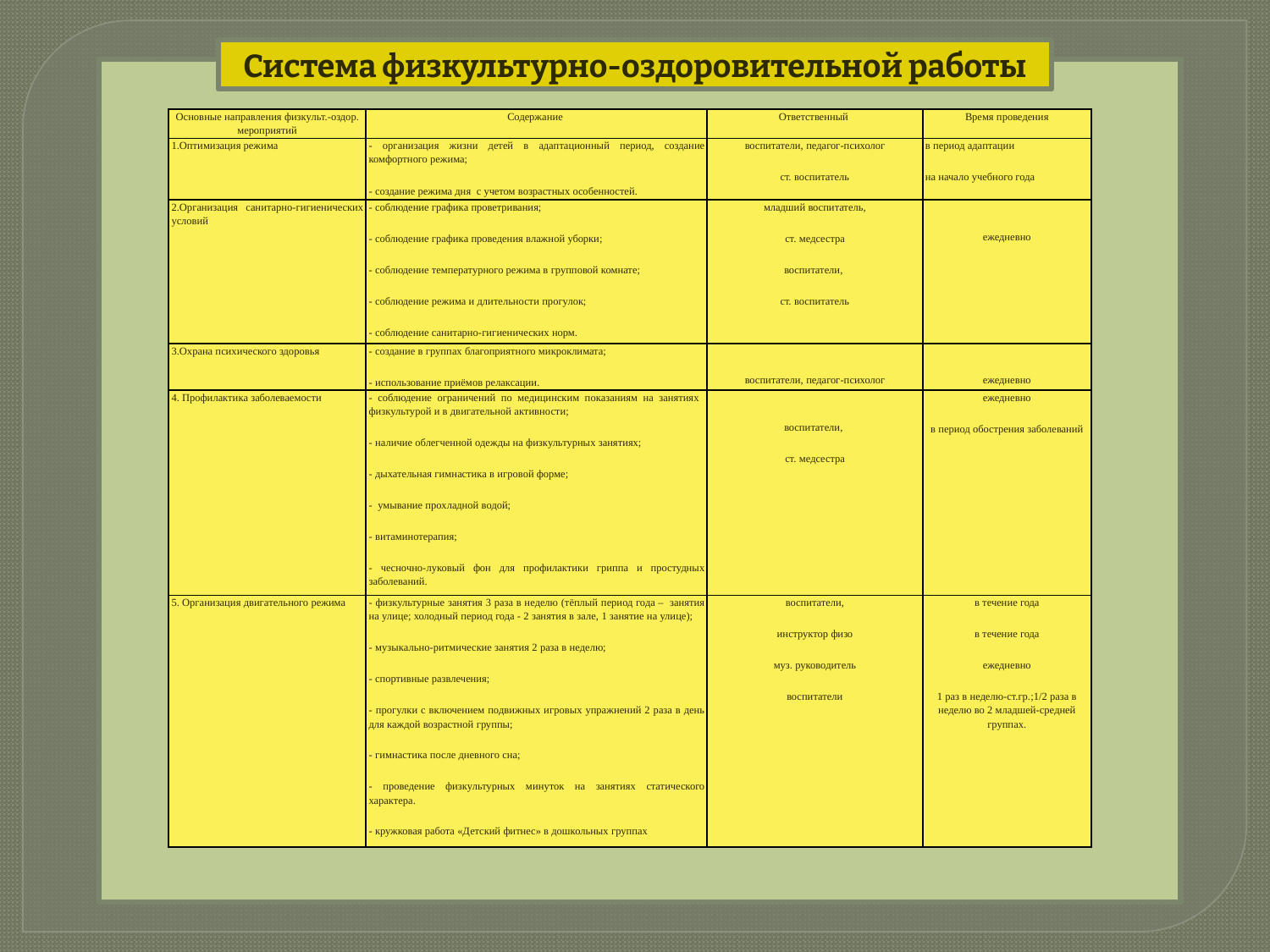

Система физкультурно-оздоровительной работы

| Основные направления физкульт.-оздор. мероприятий | Содержание | Ответственный | Время проведения |
| --- | --- | --- | --- |
| 1.Оптимизация режима | - организация жизни детей в адаптационный период, создание комфортного режима; - создание режима дня с учетом возрастных особенностей. | воспитатели, педагог-психолог ст. воспитатель | в период адаптации на начало учебного года |
| 2.Организация санитарно-гигиенических условий | - соблюдение графика проветривания; - соблюдение графика проведения влажной уборки; - соблюдение температурного режима в групповой комнате; - соблюдение режима и длительности прогулок; - соблюдение санитарно-гигиенических норм. | младший воспитатель, ст. медсестра воспитатели, ст. воспитатель | ежедневно |
| 3.Охрана психического здоровья | - создание в группах благоприятного микроклимата; - использование приёмов релаксации. | воспитатели, педагог-психолог | ежедневно |
| 4. Профилактика заболеваемости | - соблюдение ограничений по медицинским показаниям на занятиях физкультурой и в двигательной активности; - наличие облегченной одежды на физкультурных занятиях; - дыхательная гимнастика в игровой форме; - умывание прохладной водой; - витаминотерапия; - чесночно-луковый фон для профилактики гриппа и простудных заболеваний. | воспитатели, ст. медсестра | ежедневно в период обострения заболеваний |
| 5. Организация двигательного режима | - физкультурные занятия 3 раза в неделю (тёплый период года – занятия на улице; холодный период года - 2 занятия в зале, 1 занятие на улице); - музыкально-ритмические занятия 2 раза в неделю; - спортивные развлечения; - прогулки с включением подвижных игровых упражнений 2 раза в день для каждой возрастной группы; - гимнастика после дневного сна; - проведение физкультурных минуток на занятиях статического характера. - кружковая работа «Детский фитнес» в дошкольных группах | воспитатели, инструктор физо муз. руководитель воспитатели | в течение года в течение года ежедневно 1 раз в неделю-ст.гр.;1/2 раза в неделю во 2 младшей-средней группах. |